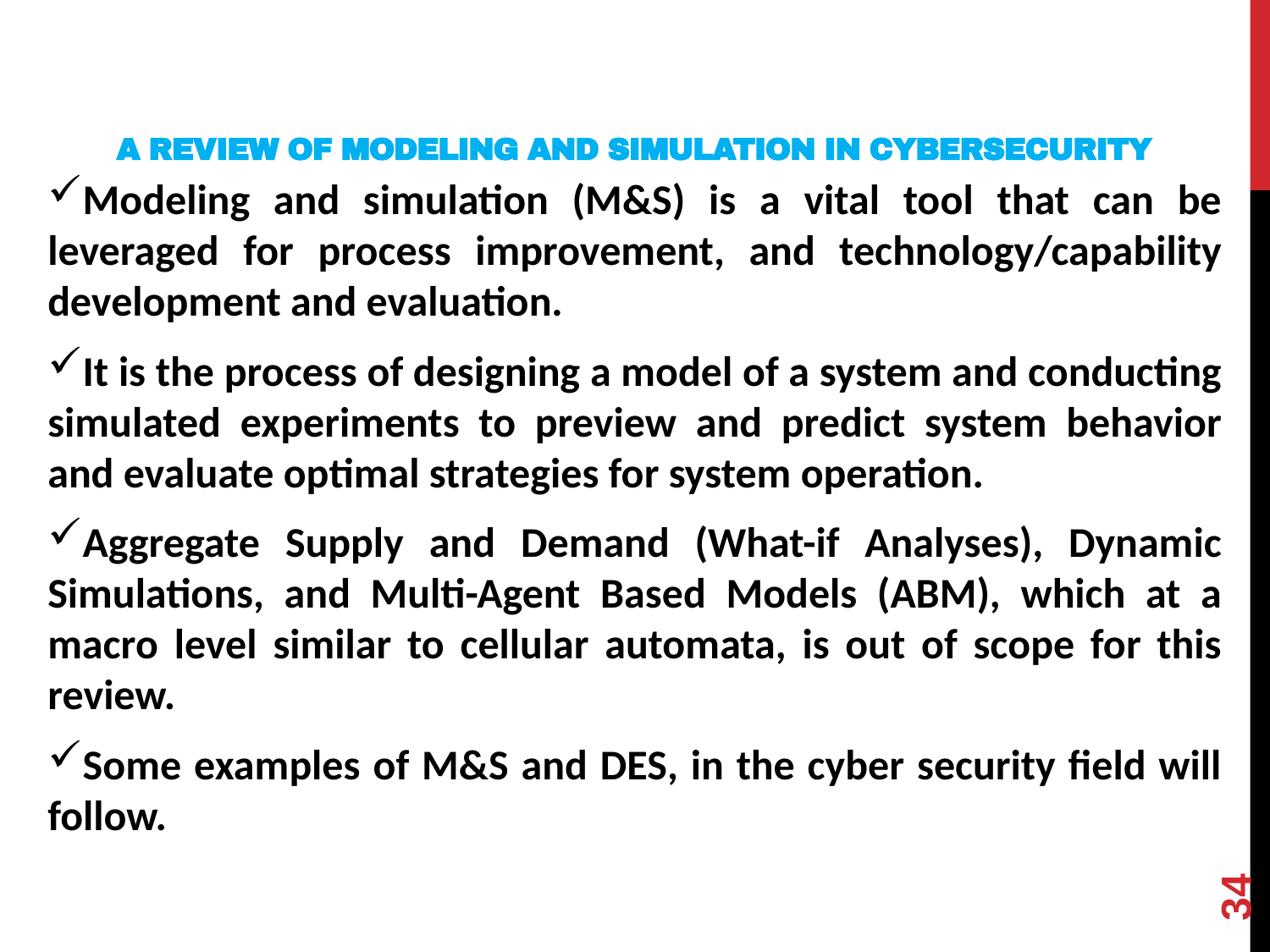

# A REVIEW OF MODELING AND SIMULATION IN CYBERSECURITY

Modeling and simulation (M&S) is a vital tool that can be leveraged for process improvement, and technology/capability development and evaluation.
It is the process of designing a model of a system and conducting simulated experiments to preview and predict system behavior and evaluate optimal strategies for system operation.
Aggregate Supply and Demand (What-if Analyses), Dynamic Simulations, and Multi-Agent Based Models (ABM), which at a macro level similar to cellular automata, is out of scope for this review.
Some examples of M&S and DES, in the cyber security field will follow.

34